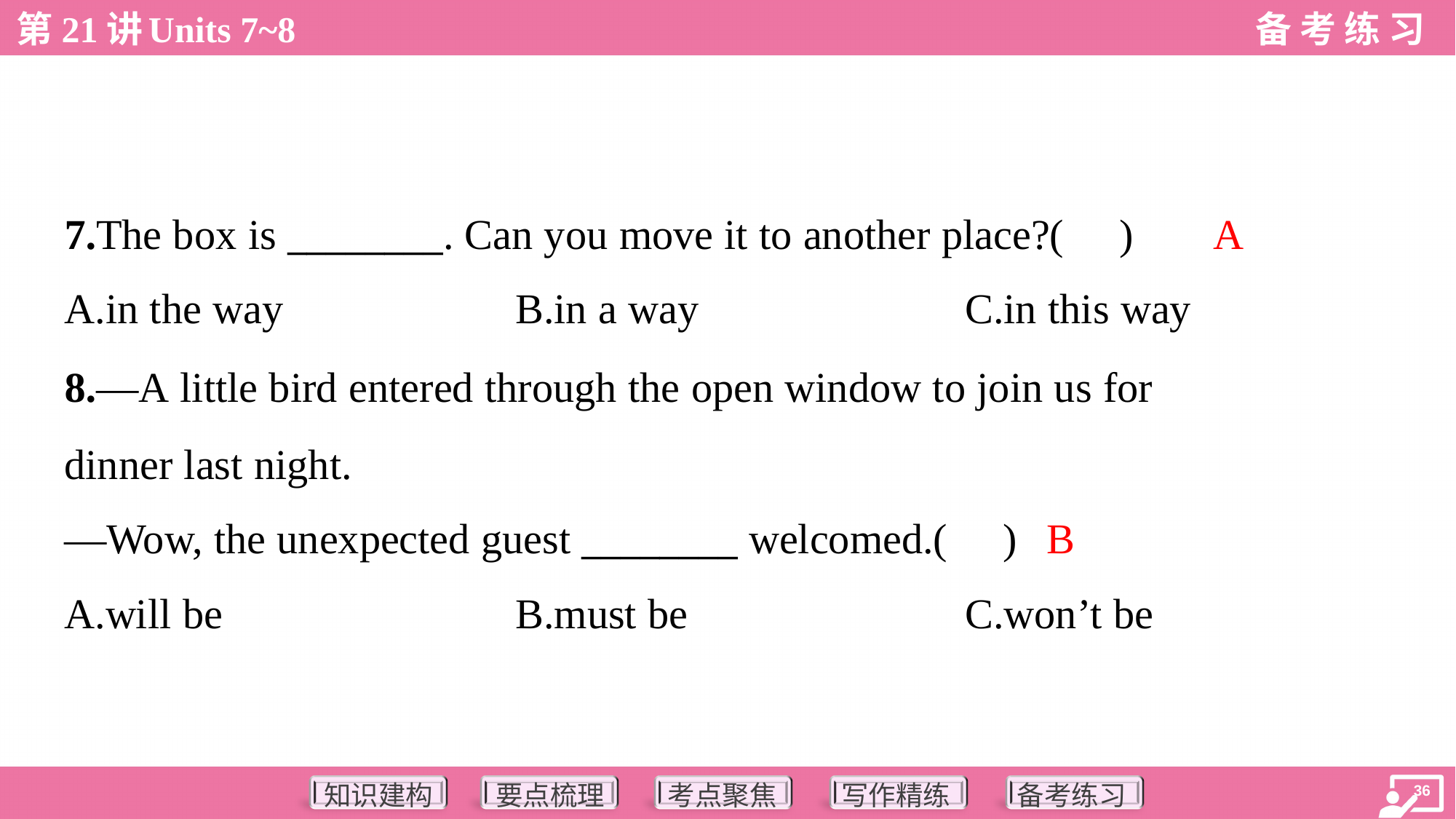

A
7.The box is ________. Can you move it to another place?(     )
A.in the way	B.in a way	C.in this way
8.—A little bird entered through the open window to join us for
dinner last night.
—Wow, the unexpected guest ________ welcomed.(     )
B
A.will be	B.must be	C.won’t be